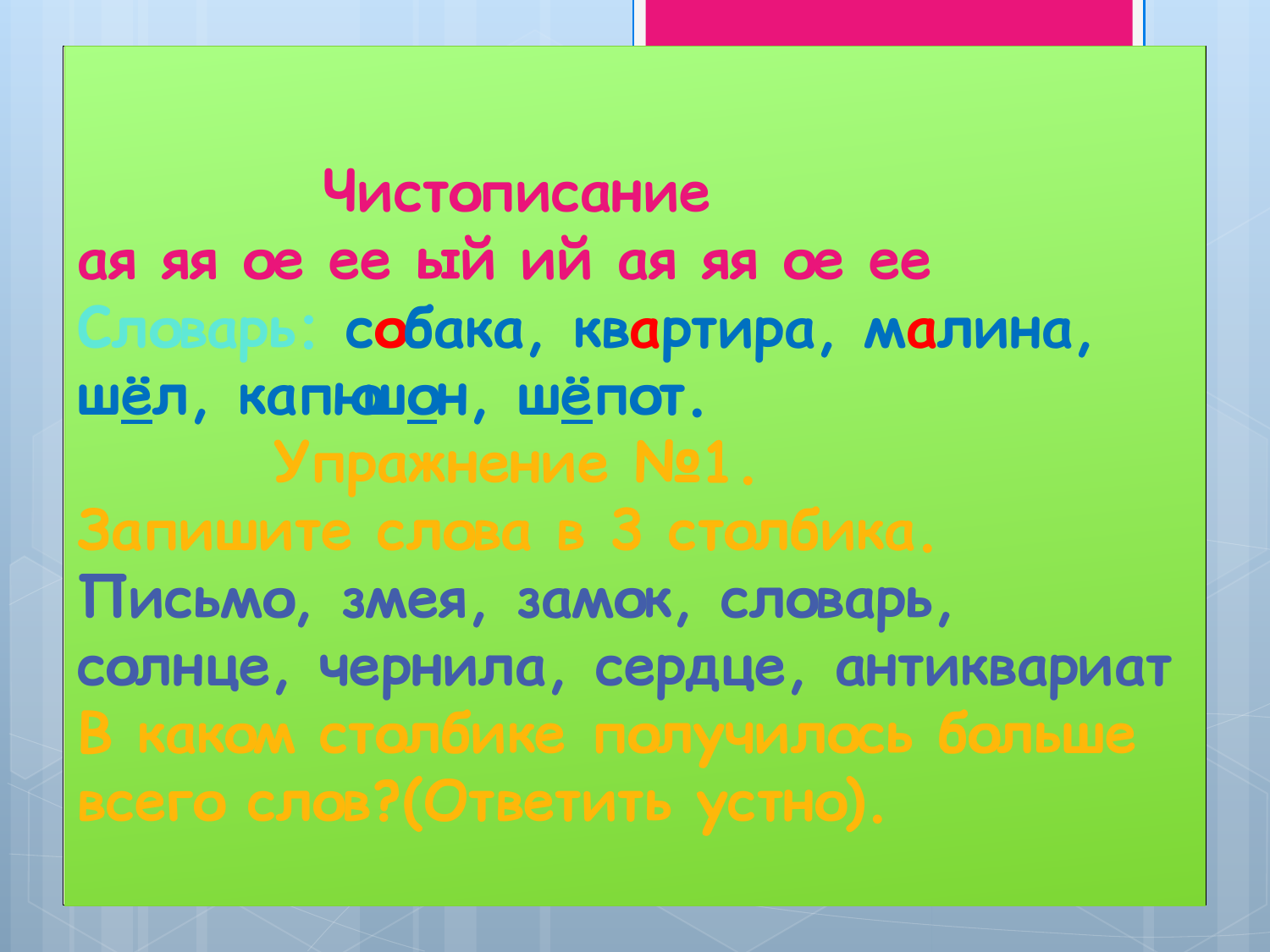

# Чистописание ая яя ое ее ый ий ая яя ое ее Словарь: собака, квартира, малина, шёл, капюшон, шёпот. Упражнение №1. Запишите слова в 3 столбика. Письмо, змея, замок, словарь, солнце, чернила, сердце, антиквариат В каком столбике получилось больше всего слов?(Ответить устно).